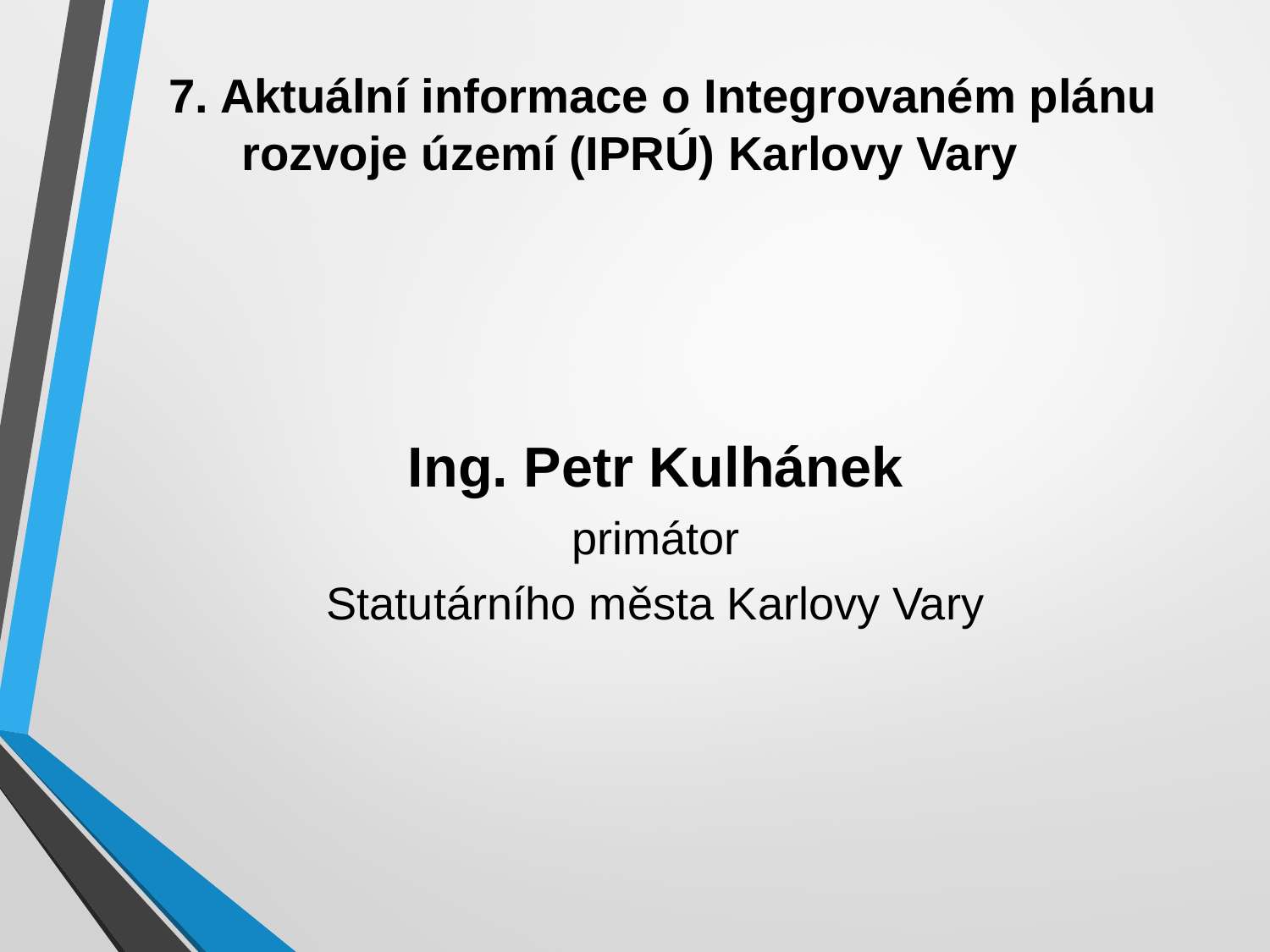

# 7. Aktuální informace o Integrovaném plánu rozvoje území (IPRÚ) Karlovy Vary

Ing. Petr Kulhánek
primátor
Statutárního města Karlovy Vary